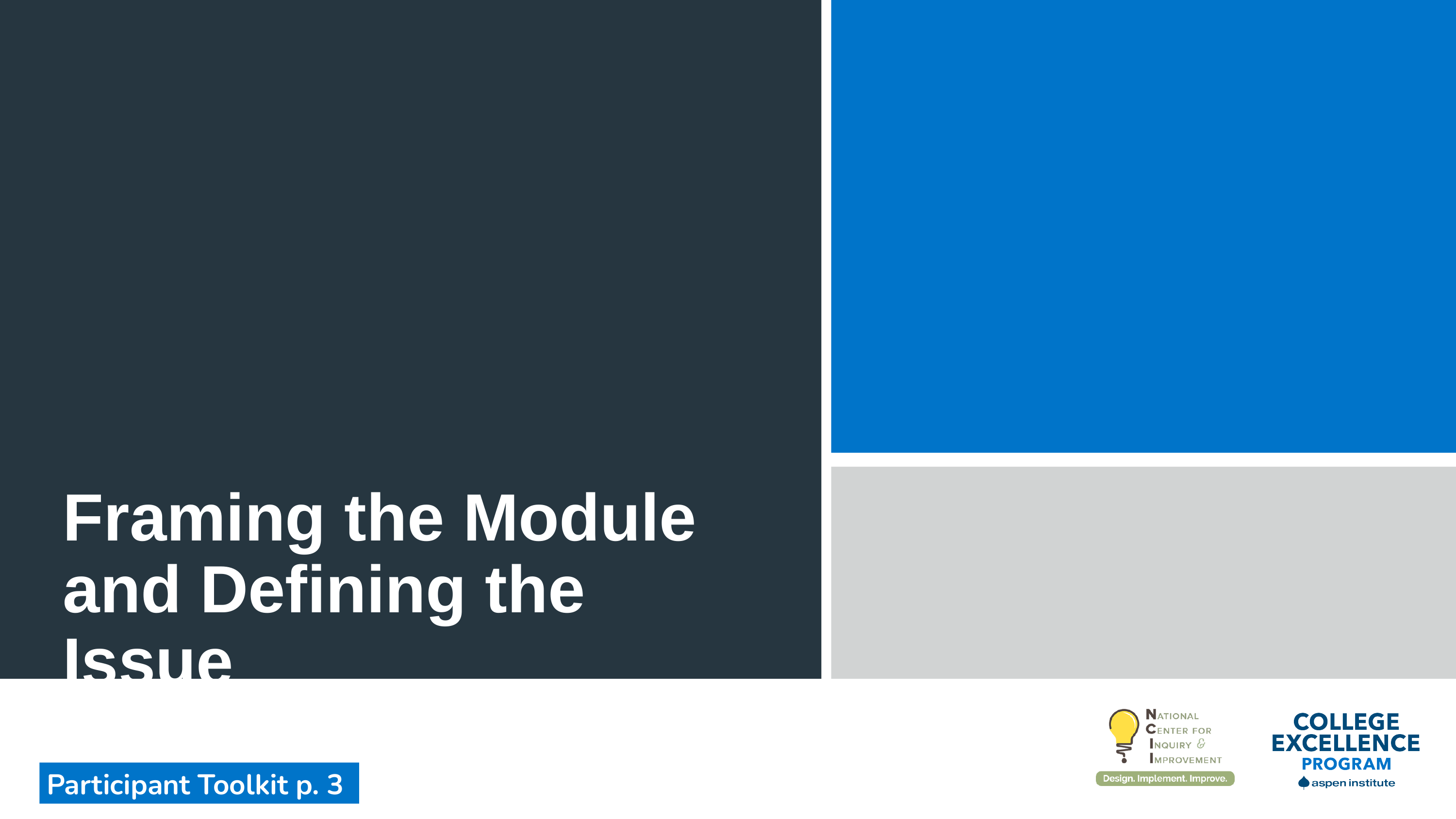

Framing the Module and Defining the Issue
Participant Toolkit p. 3